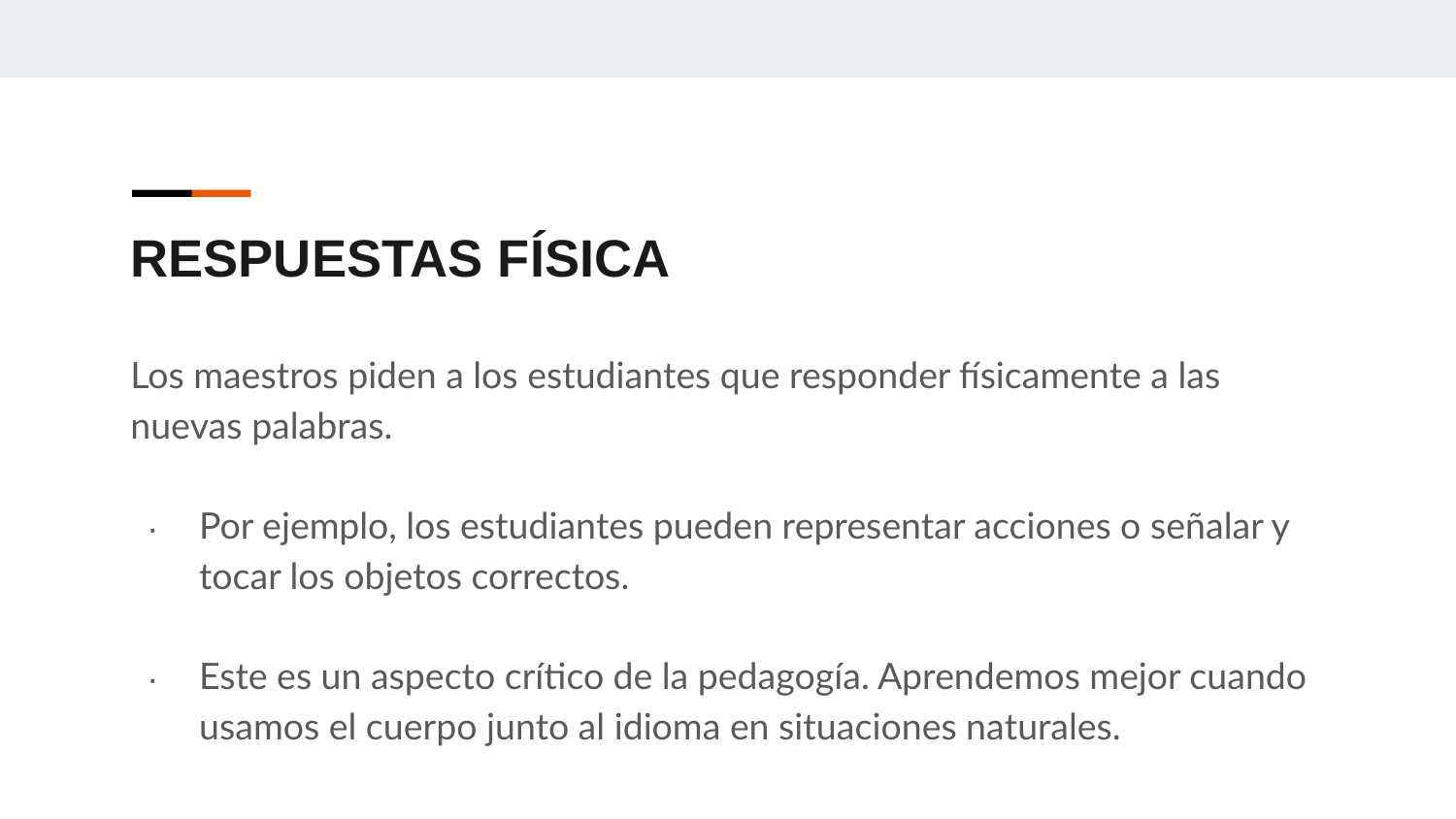

RESPUESTAS FÍSICA
Los maestros piden a los estudiantes que responder físicamente a las nuevas palabras.

Por ejemplo, los estudiantes pueden representar acciones o señalar y tocar los objetos correctos.
Este es un aspecto crítico de la pedagogía. Aprendemos mejor cuando usamos el cuerpo junto al idioma en situaciones naturales.